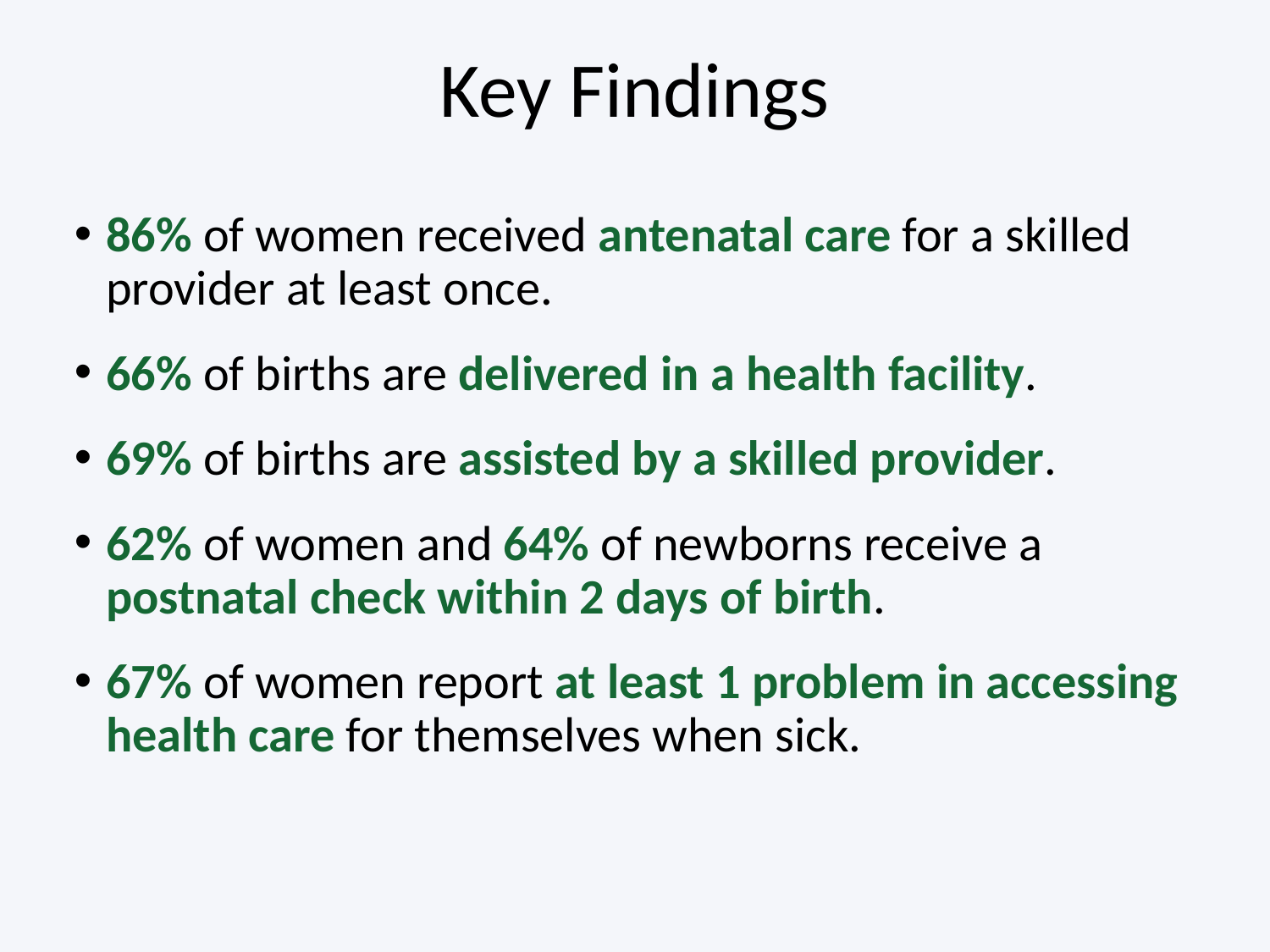

# Key Findings
86% of women received antenatal care for a skilled provider at least once.
66% of births are delivered in a health facility.
69% of births are assisted by a skilled provider.
62% of women and 64% of newborns receive a postnatal check within 2 days of birth.
67% of women report at least 1 problem in accessing health care for themselves when sick.